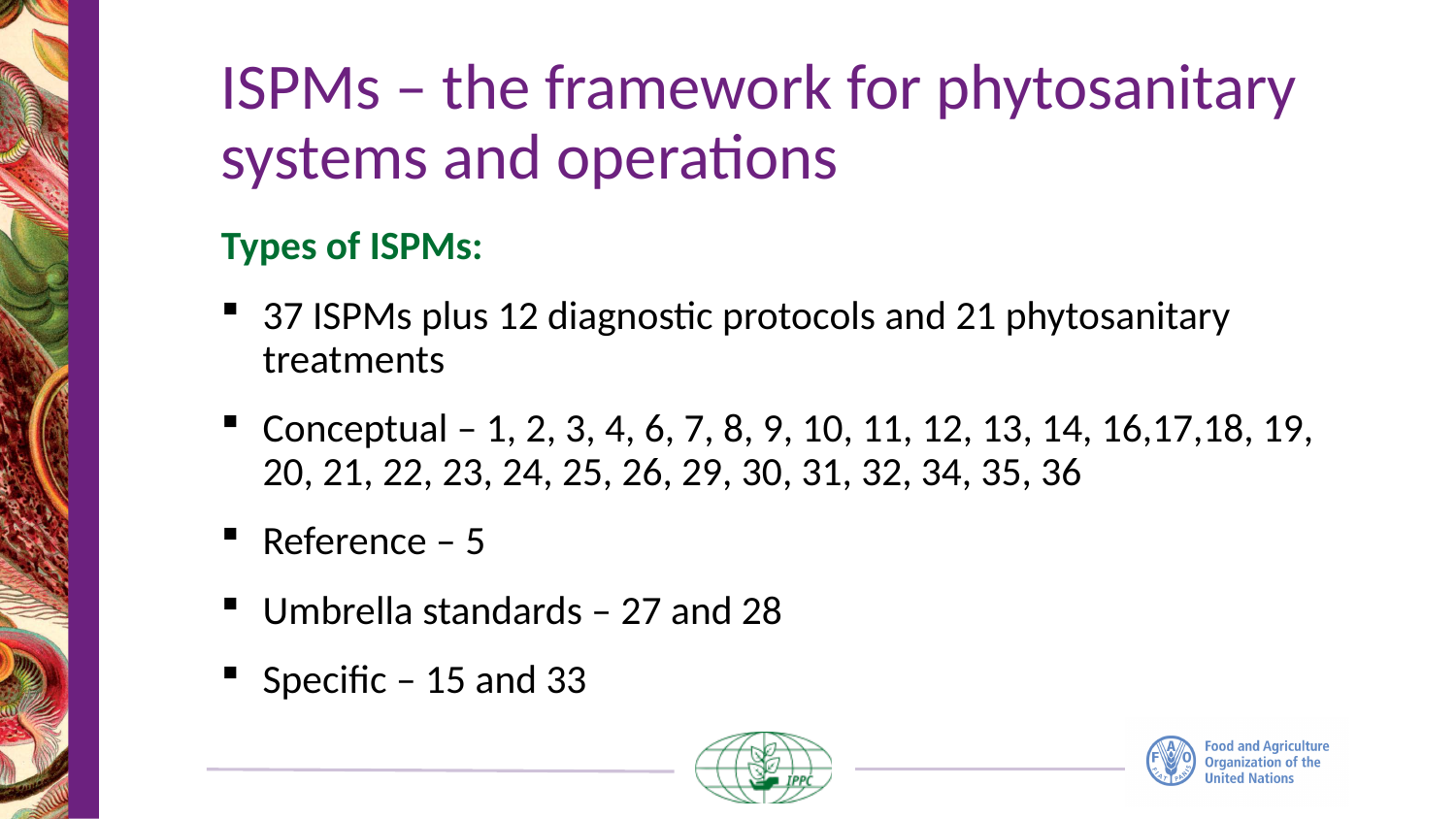

# ISPMs – the framework for phytosanitary systems and operations
Types of ISPMs:
37 ISPMs plus 12 diagnostic protocols and 21 phytosanitary treatments
Conceptual – 1, 2, 3, 4, 6, 7, 8, 9, 10, 11, 12, 13, 14, 16,17,18, 19, 20, 21, 22, 23, 24, 25, 26, 29, 30, 31, 32, 34, 35, 36
Reference – 5
Umbrella standards – 27 and 28
Specific – 15 and 33